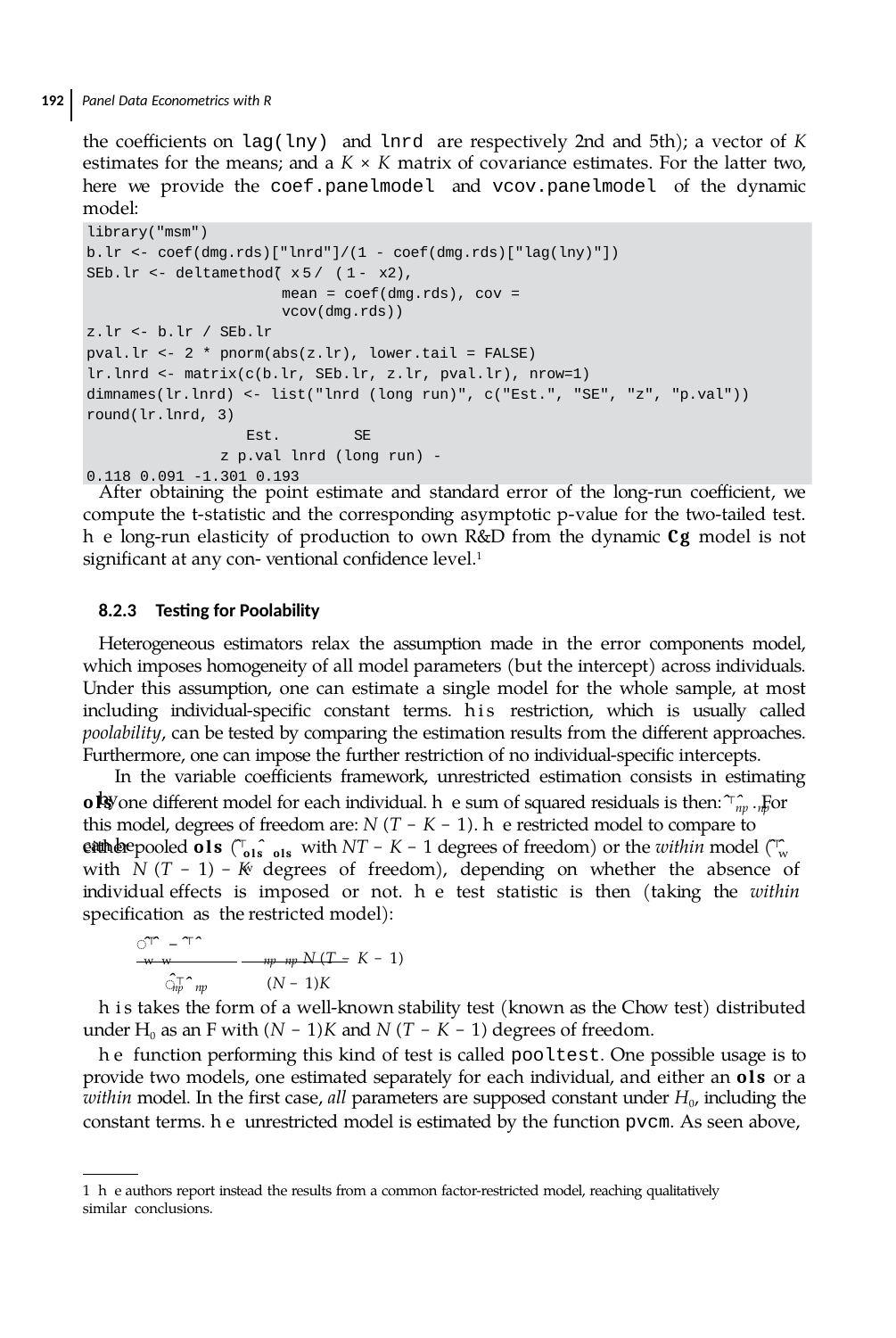

192  Panel Data Econometrics with R

the coeﬃcients on lag(lny) and lnrd are respectively 2nd and 5th); a vector of K estimates for the means; and a K × K matrix of covariance estimates. For the latter two, here we provide the coef.panelmodel and vcov.panelmodel of the dynamic model:

library("msm")
b.lr <- coef(dmg.rds)["lnrd"]/(1 - coef(dmg.rds)["lag(lny)"]) SEb.lr <- deltamethod(̃ x5/ (1- x2),
mean = coef(dmg.rds), cov = vcov(dmg.rds))
z.lr <- b.lr / SEb.lr
pval.lr <- 2 * pnorm(abs(z.lr), lower.tail = FALSE) lr.lnrd <- matrix(c(b.lr, SEb.lr, z.lr, pval.lr), nrow=1)
dimnames(lr.lnrd) <- list("lnrd (long run)", c("Est.", "SE", "z", "p.val")) round(lr.lnrd, 3)
Est.	SE	z p.val lnrd (long run) -0.118 0.091 -1.301 0.193
After obtaining the point estimate and standard error of the long-run coeﬃcient, we compute the t-statistic and the corresponding asymptotic p-value for the two-tailed test. he long-run elasticity of production to own R&D from the dynamic mg model is not signiﬁcant at any con- ventional conﬁdence level.1

8.2.3  Testing for Poolability
Heterogeneous estimators relax the assumption made in the error components model, which imposes homogeneity of all model parameters (but the intercept) across individuals. Under this assumption, one can estimate a single model for the whole sample, at most including individual-speciﬁc constant terms. his restriction, which is usually called poolability, can be tested by comparing the estimation results from the different approaches. Furthermore, one can impose the further restriction of no individual-speciﬁc intercepts.
In the variable coeﬃcients framework, unrestricted estimation consists in estimating by
ols one different model for each individual. he sum of squared residuals is then: ̂⊤ ̂ . For
np np
this model, degrees of freedom are: N (T − K − 1). he restricted model to compare to can be
either pooled ols (̂⊤ ̂
with NT − K − 1 degrees of freedom) or the within model (̂⊤̂
ols ols	w w
with  N (T − 1) − K  degrees  of  freedom),  depending  on  whether  the  absence  of  individual effects  is  imposed  or  not.  he  test  statistic  is  then  (taking  the  within  speciﬁcation  as  the restricted model):
w w	np np N (T − K − 1)
̂⊤̂ − ̂⊤ ̂
̂⊤ ̂	(N − 1)K

np np
his takes the form of a well-known stability test (known as the Chow test) distributed under H0  as an F with (N − 1)K and N (T − K − 1) degrees of freedom.
he function performing this kind of test is called pooltest. One possible usage is to provide two models, one estimated separately for each individual, and either an ols or a within model. In the ﬁrst case, all parameters are supposed constant under H0, including the constant terms. he unrestricted model is estimated by the function pvcm. As seen above,

1 he authors report instead the results from a common factor-restricted model, reaching qualitatively similar conclusions.